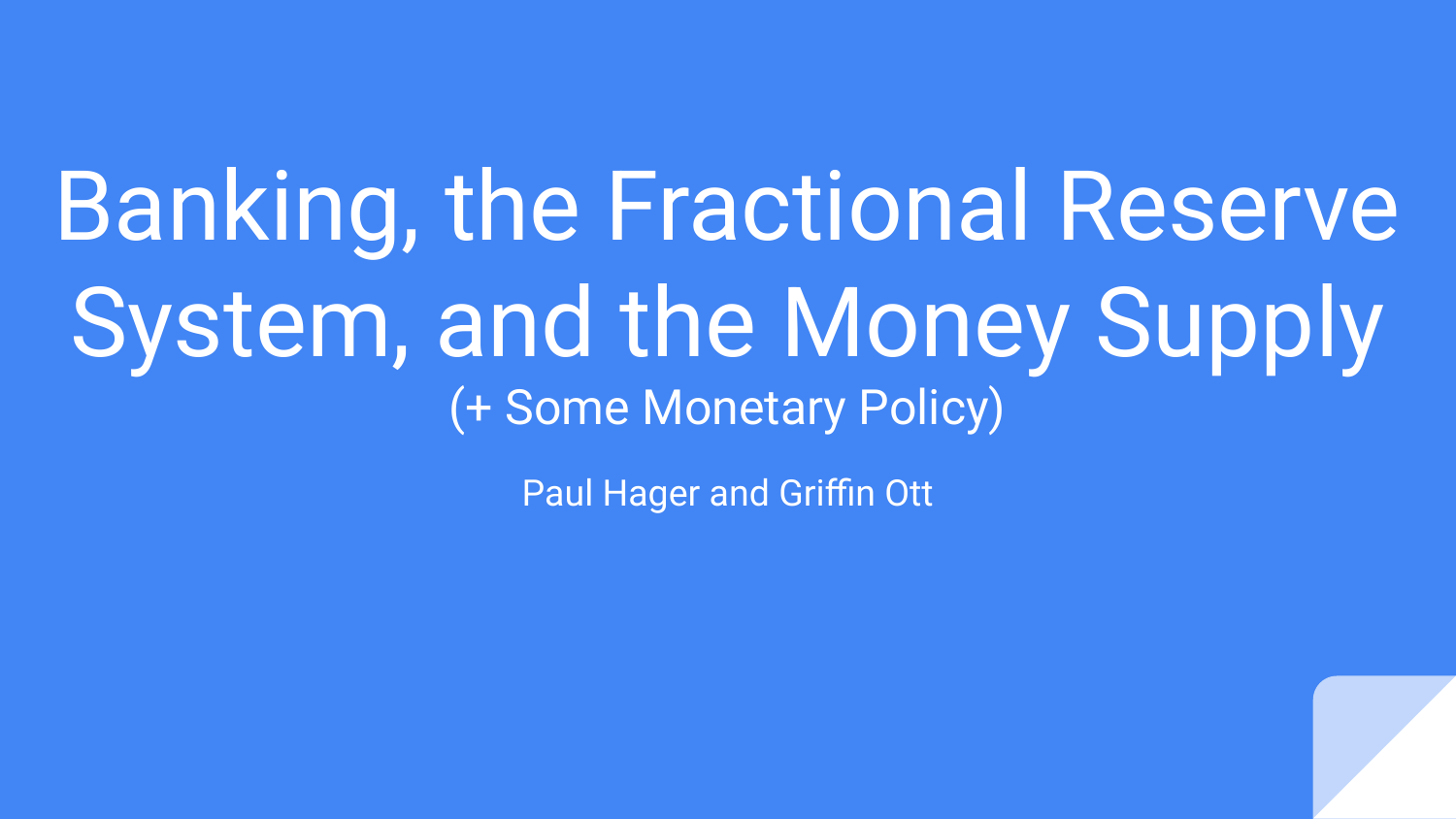

# Banking, the Fractional Reserve System, and the Money Supply (+ Some Monetary Policy)
Paul Hager and Griffin Ott